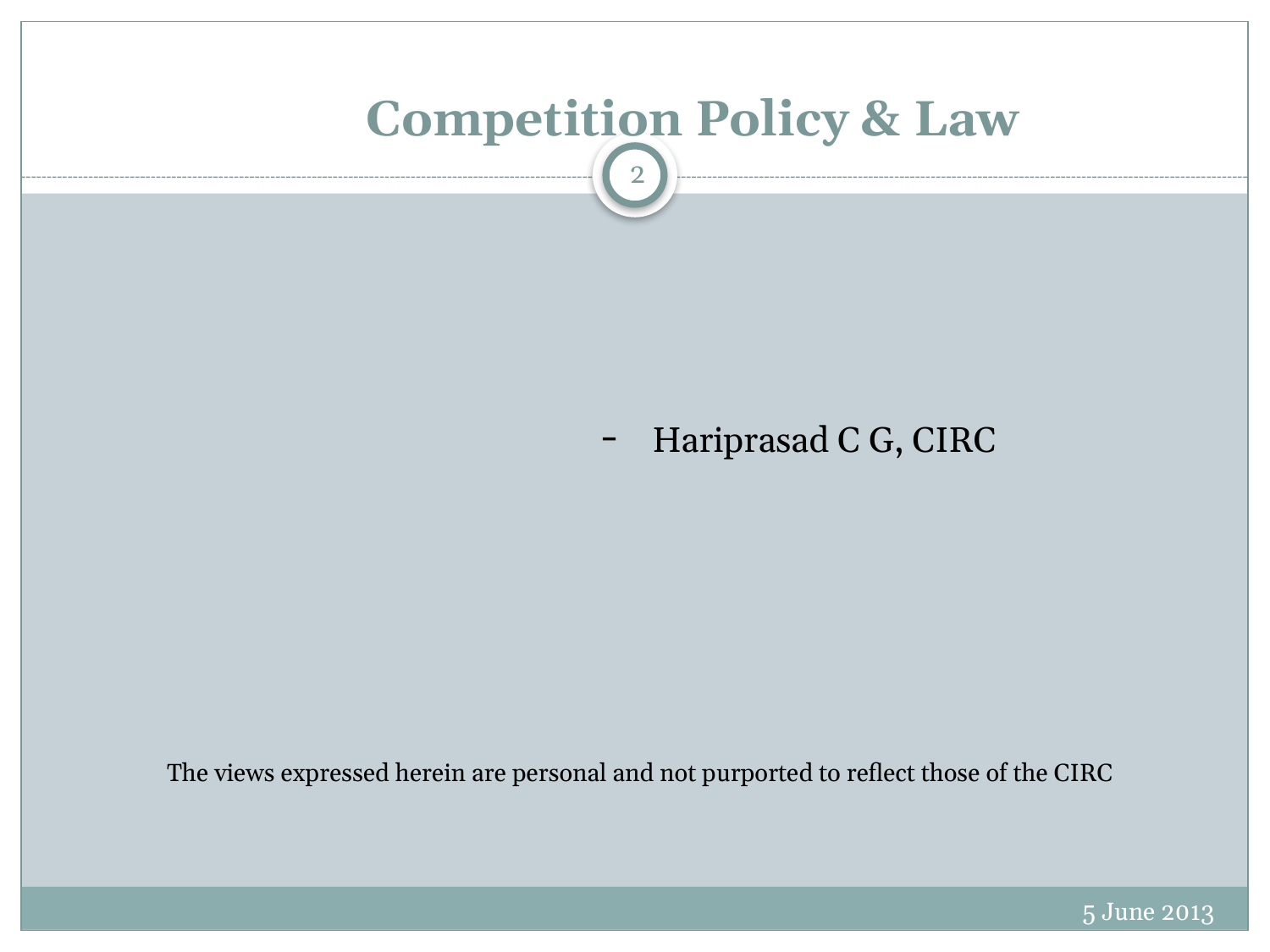

# Competition Policy & Law
2

					-   Hariprasad C G, CIRC

The views expressed herein are personal and not purported to reflect those of the CIRC
5 June 2013